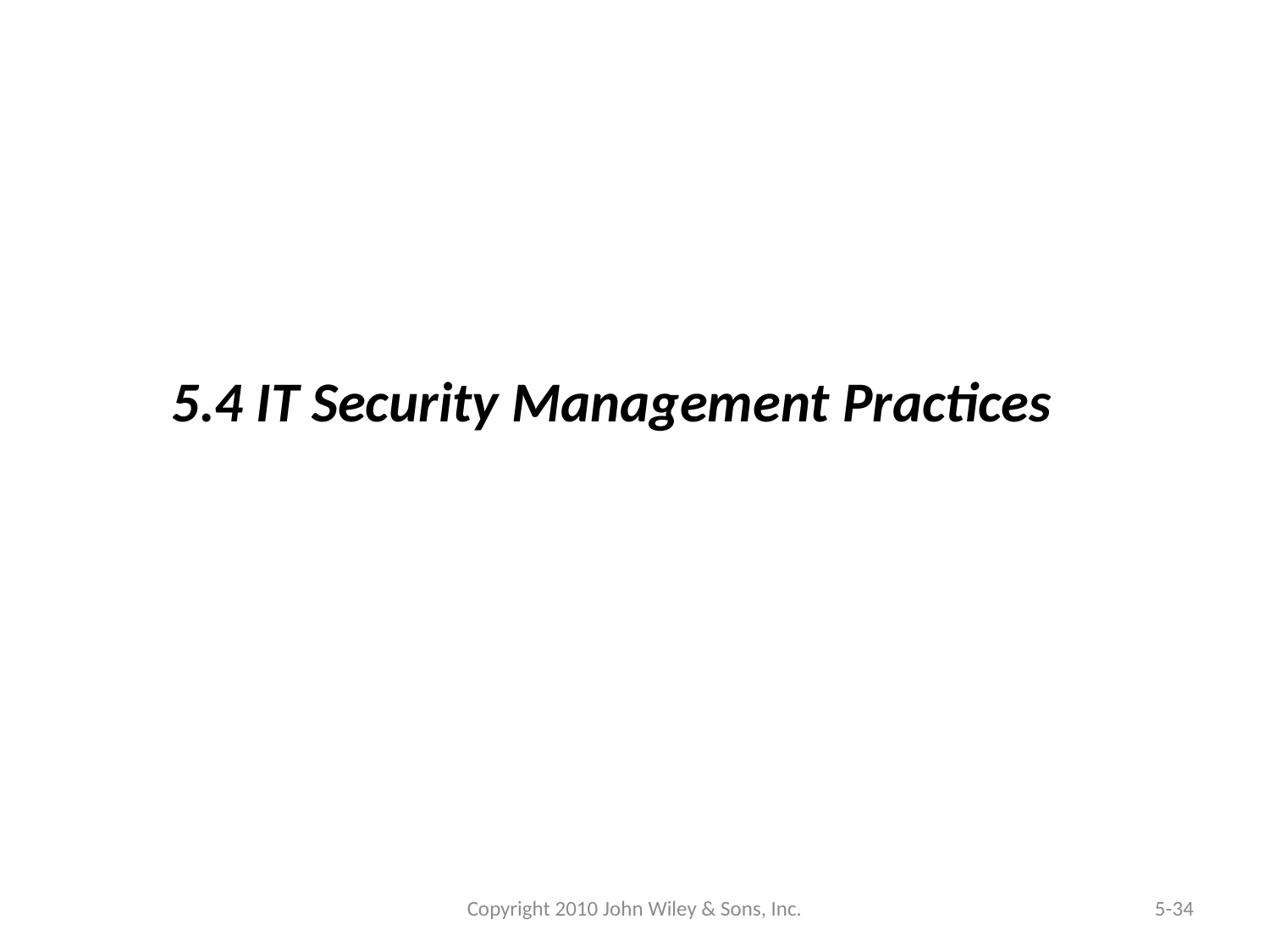

5.4 IT Security Management Practices
Copyright 2010 John Wiley & Sons, Inc.
5-34